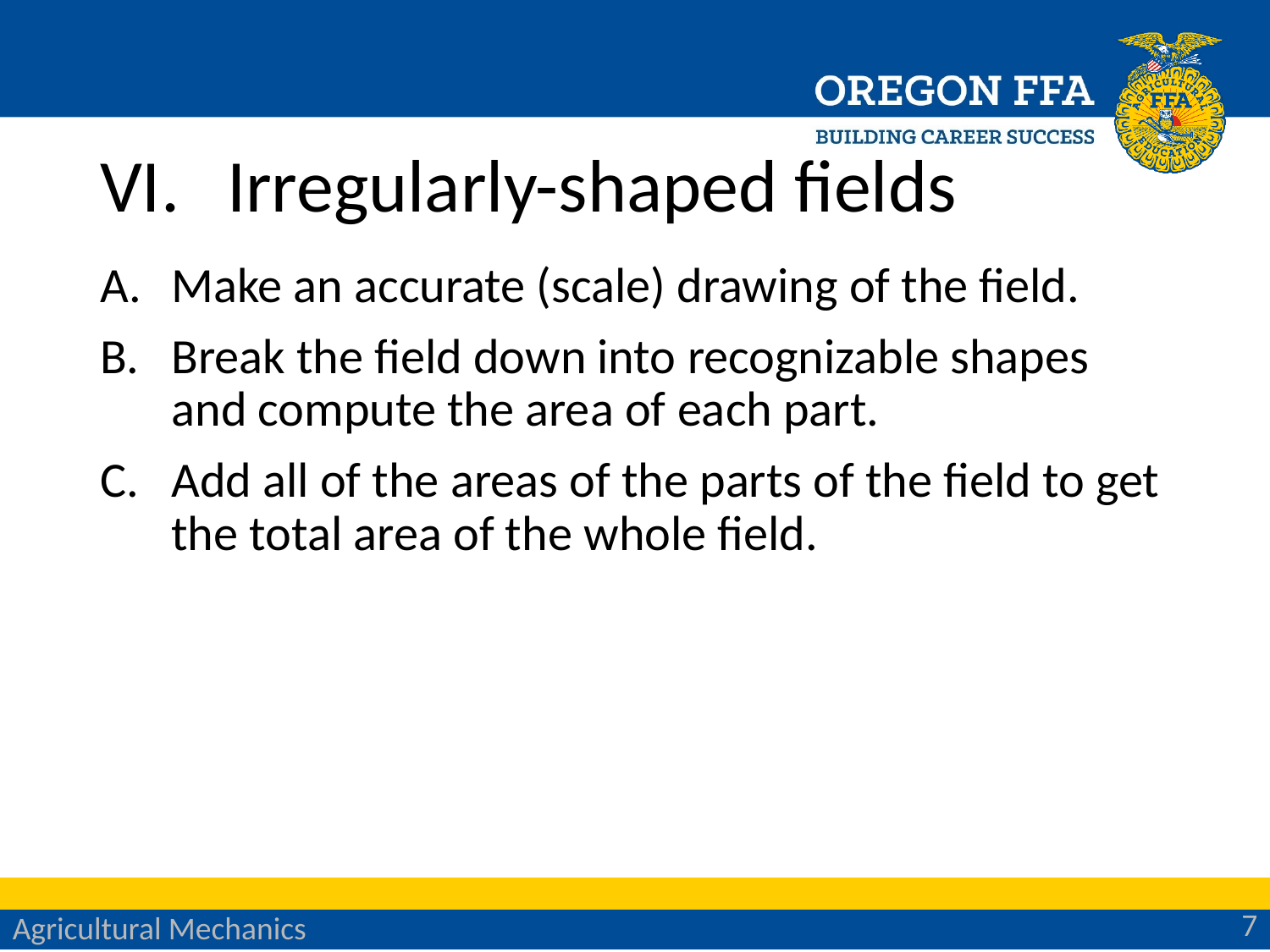

# Irregularly-shaped fields
Make an accurate (scale) drawing of the field.
Break the field down into recognizable shapes and compute the area of each part.
Add all of the areas of the parts of the field to get the total area of the whole field.
7
Agricultural Mechanics